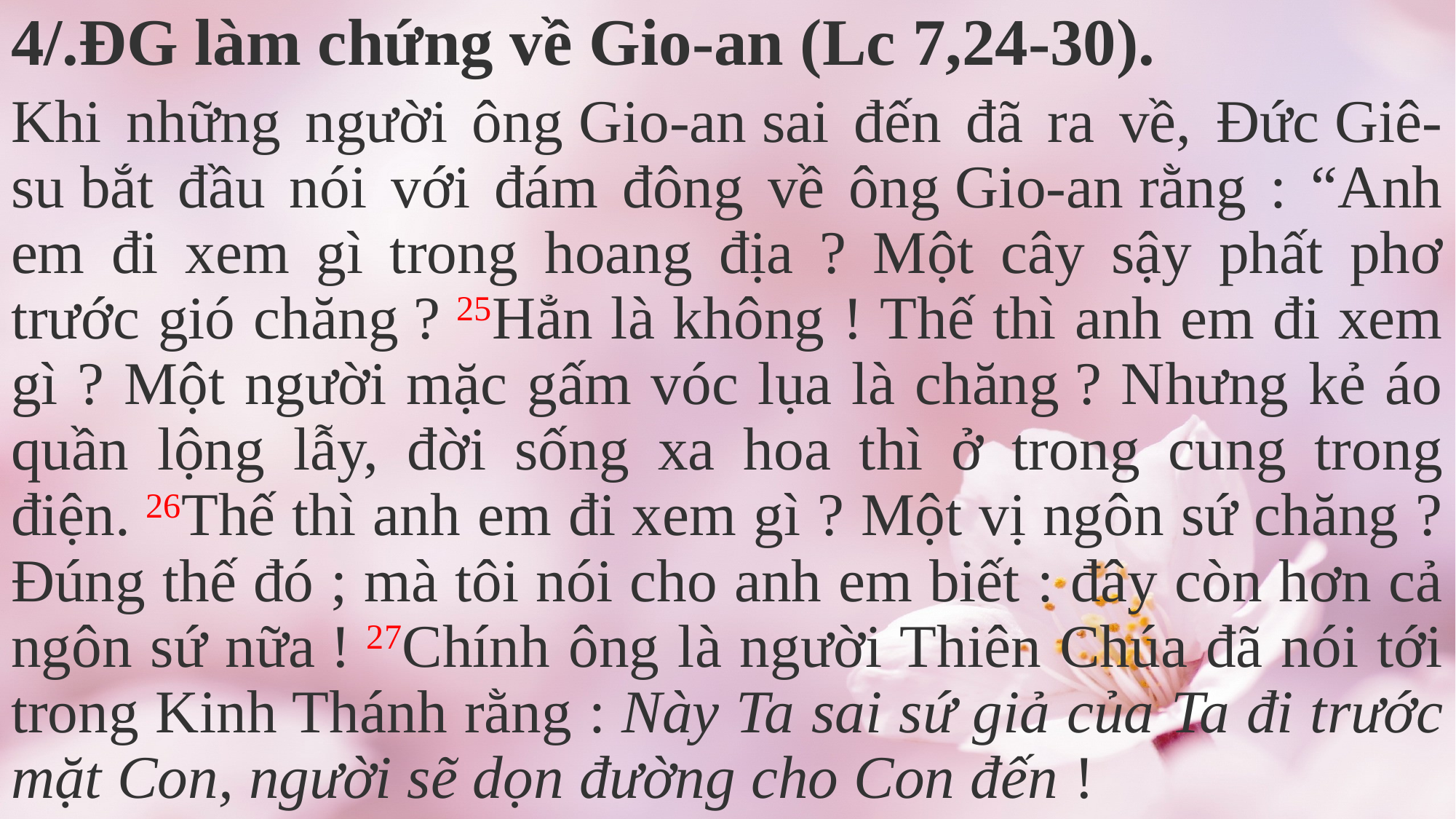

4/.ĐG làm chứng về Gio-an (Lc 7,24-30).
Khi những người ông Gio-an sai đến đã ra về, Đức Giê-su bắt đầu nói với đám đông về ông Gio-an rằng : “Anh em đi xem gì trong hoang địa ? Một cây sậy phất phơ trước gió chăng ? 25Hẳn là không ! Thế thì anh em đi xem gì ? Một người mặc gấm vóc lụa là chăng ? Nhưng kẻ áo quần lộng lẫy, đời sống xa hoa thì ở trong cung trong điện. 26Thế thì anh em đi xem gì ? Một vị ngôn sứ chăng ? Đúng thế đó ; mà tôi nói cho anh em biết : đây còn hơn cả ngôn sứ nữa ! 27Chính ông là người Thiên Chúa đã nói tới trong Kinh Thánh rằng : Này Ta sai sứ giả của Ta đi trước mặt Con, người sẽ dọn đường cho Con đến !